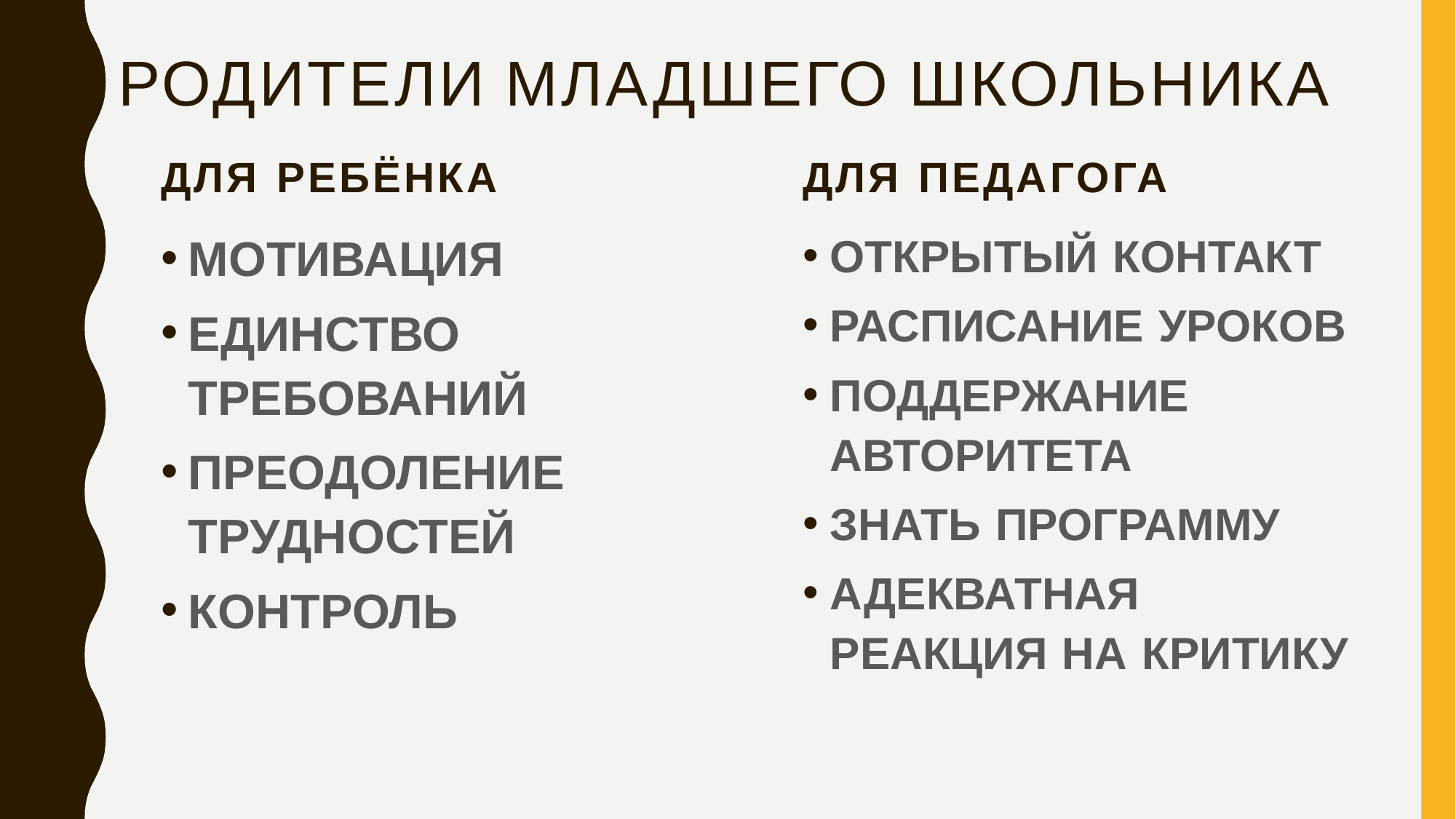

# Родители младшего школьника
Для ребёнка
Для педагога
МОТИВАЦИЯ
ЕДИНСТВО ТРЕБОВАНИЙ
ПРЕОДОЛЕНИЕ ТРУДНОСТЕЙ
КОНТРОЛЬ

ОТКРЫТЫЙ КОНТАКТ
РАСПИСАНИЕ УРОКОВ
ПОДДЕРЖАНИЕ АВТОРИТЕТА
ЗНАТЬ ПРОГРАММУ
АДЕКВАТНАЯ РЕАКЦИЯ НА КРИТИКУ